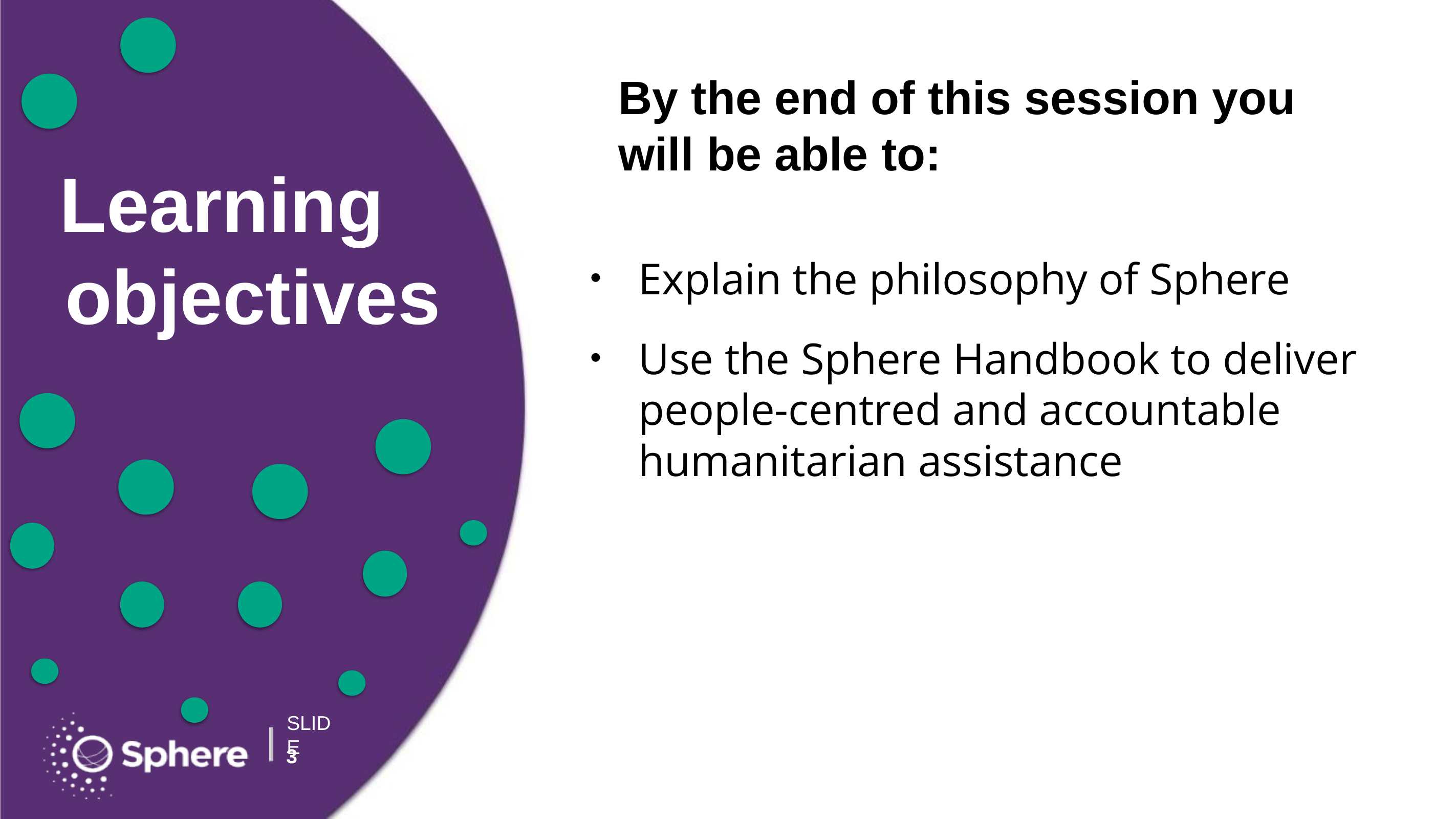

# By the end of this session you will be able to:
Explain the philosophy of Sphere
Use the Sphere Handbook to deliver people-centred and accountable humanitarian assistance

3